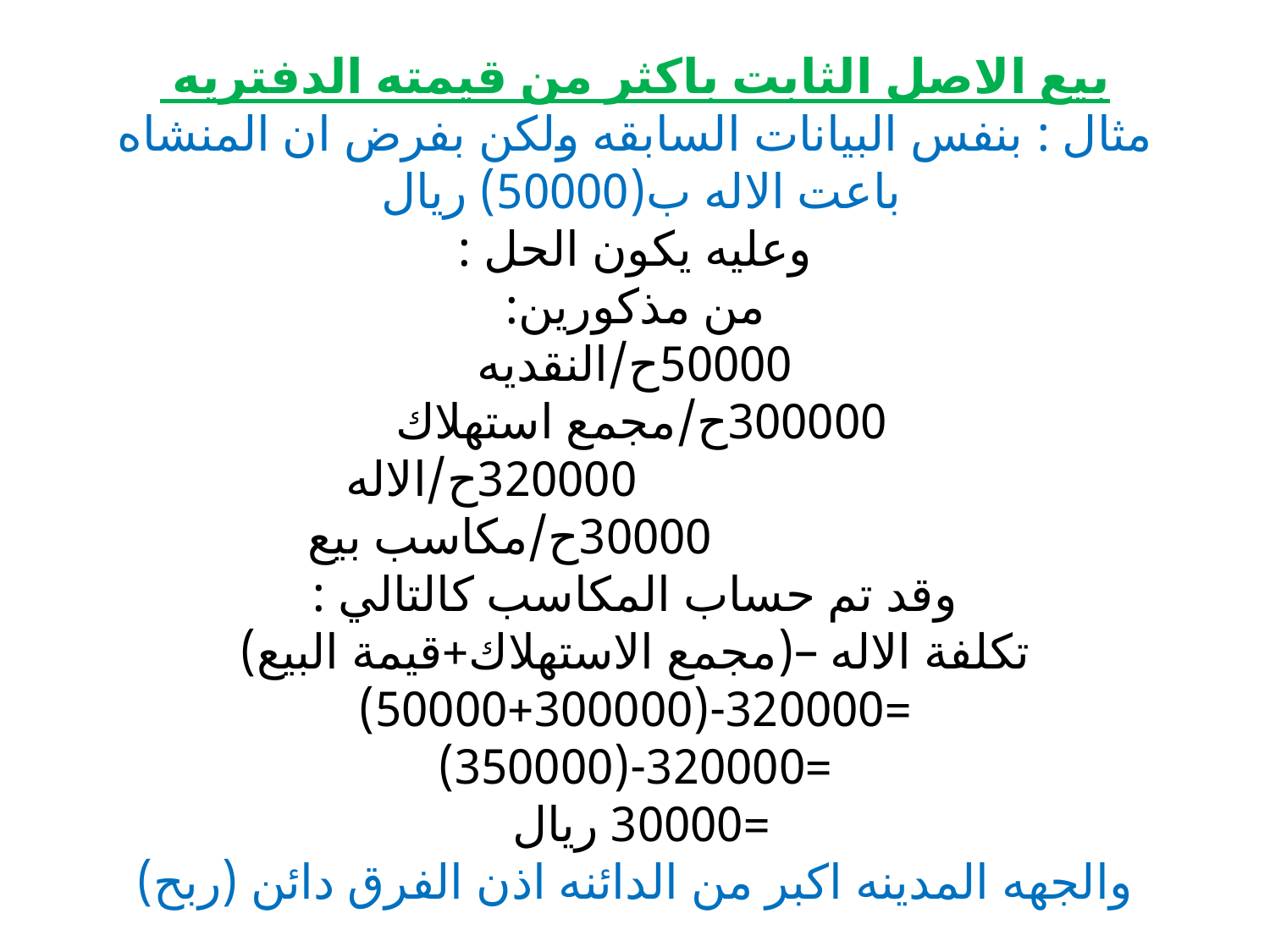

# بيع الاصل الثابت باكثر من قيمته الدفتريه مثال : بنفس البيانات السابقه ولكن بفرض ان المنشاه باعت الاله ب(50000) ريال وعليه يكون الحل : من مذكورين: 50000ح/النقديه 300000ح/مجمع استهلاك 320000ح/الاله 30000ح/مكاسب بيع وقد تم حساب المكاسب كالتالي : تكلفة الاله –(مجمع الاستهلاك+قيمة البيع) =320000-(300000+50000) =320000-(350000) =30000 ريال والجهه المدينه اكبر من الدائنه اذن الفرق دائن (ربح)